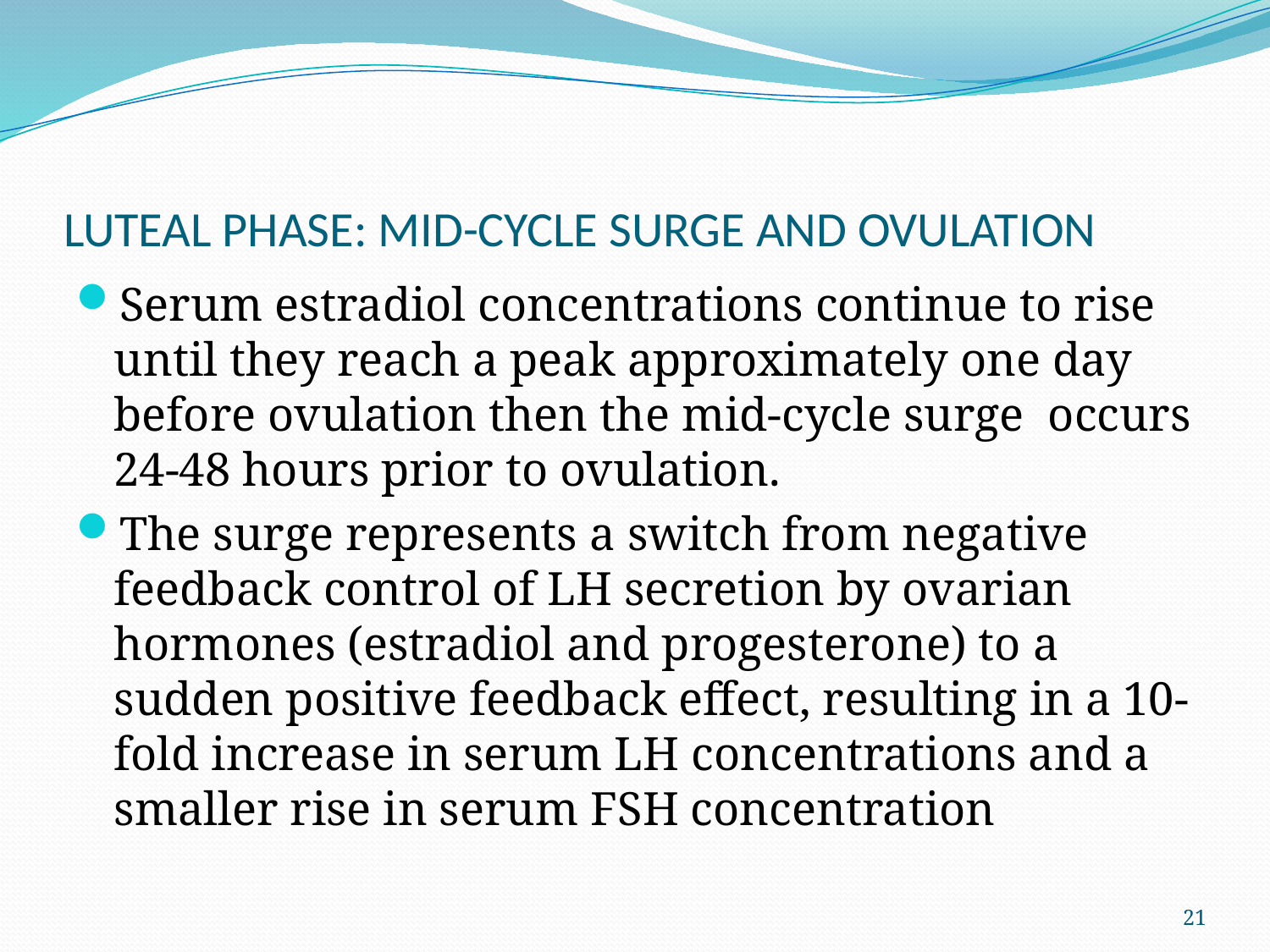

# LUTEAL PHASE: MID-CYCLE SURGE AND OVULATION
Serum estradiol concentrations continue to rise until they reach a peak approximately one day before ovulation then the mid-cycle surge  occurs 24-48 hours prior to ovulation.
The surge represents a switch from negative feedback control of LH secretion by ovarian hormones (estradiol and progesterone) to a sudden positive feedback effect, resulting in a 10-fold increase in serum LH concentrations and a smaller rise in serum FSH concentration
21